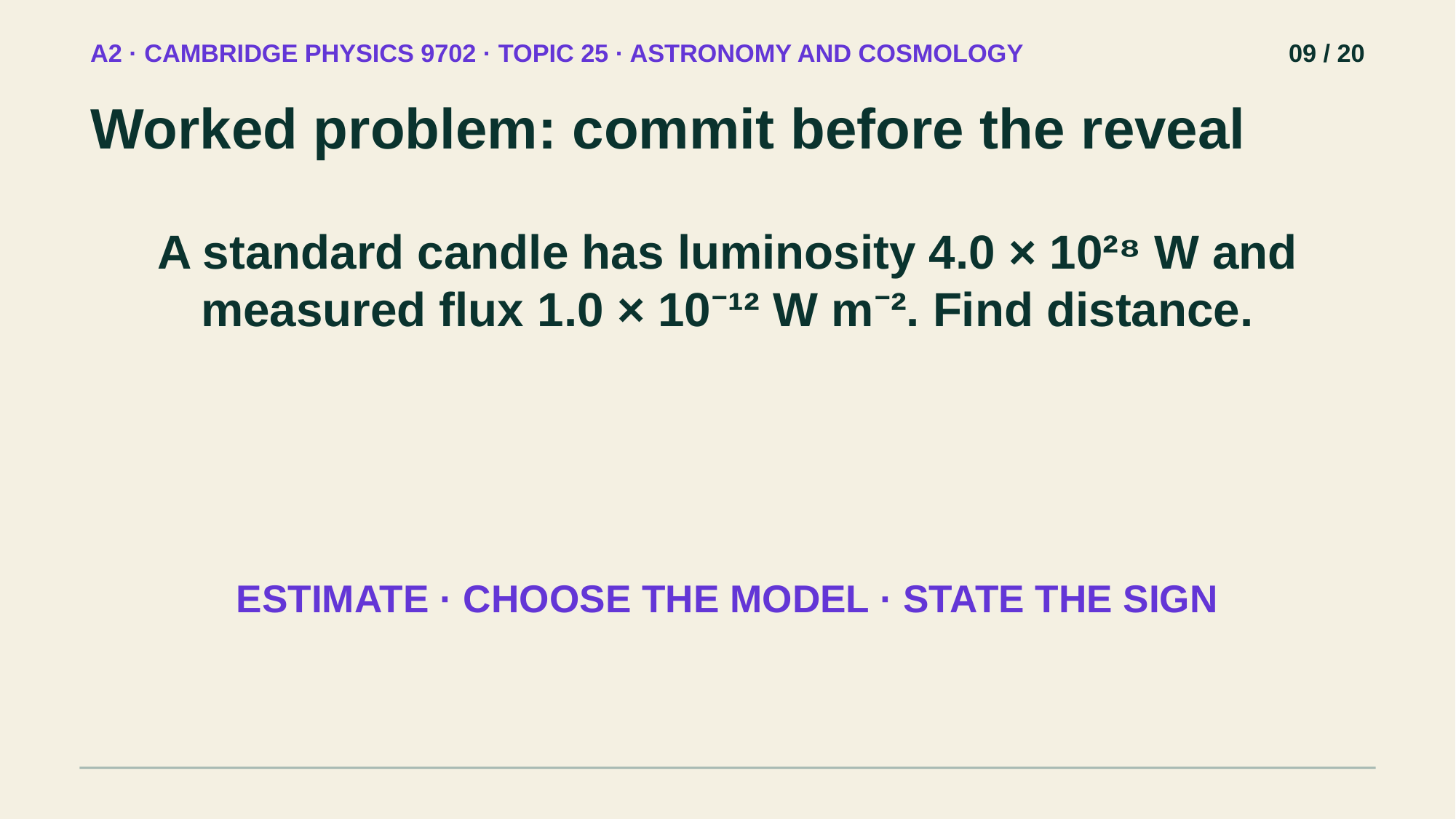

A2 · CAMBRIDGE PHYSICS 9702 · TOPIC 25 · ASTRONOMY AND COSMOLOGY
09 / 20
Worked problem: commit before the reveal
A standard candle has luminosity 4.0 × 10²⁸ W and measured flux 1.0 × 10⁻¹² W m⁻². Find distance.
ESTIMATE · CHOOSE THE MODEL · STATE THE SIGN